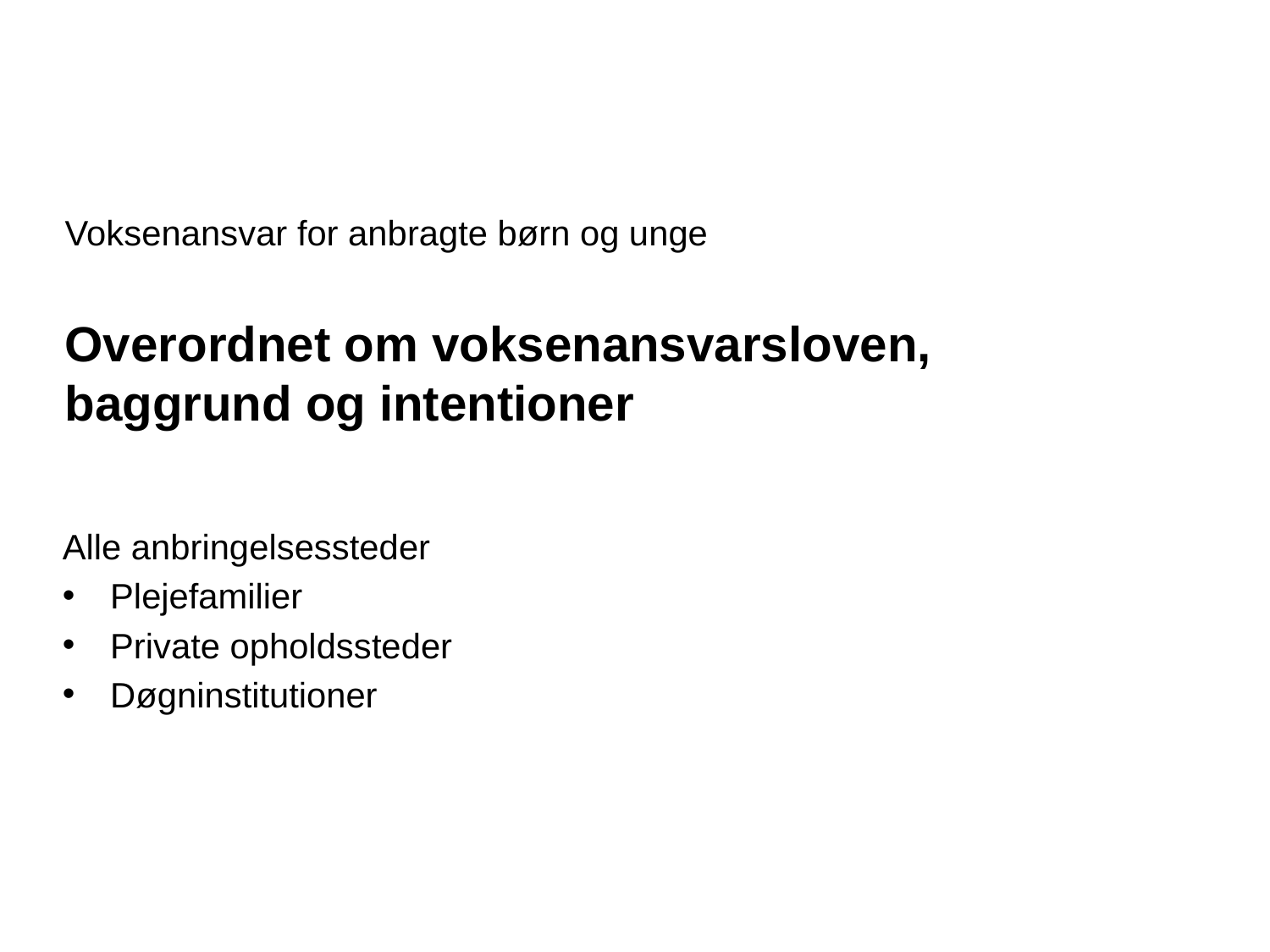

# Voksenansvar for anbragte børn og unge Overordnet om voksenansvarsloven, baggrund og intentioner
Alle anbringelsessteder
Plejefamilier
Private opholdssteder
Døgninstitutioner